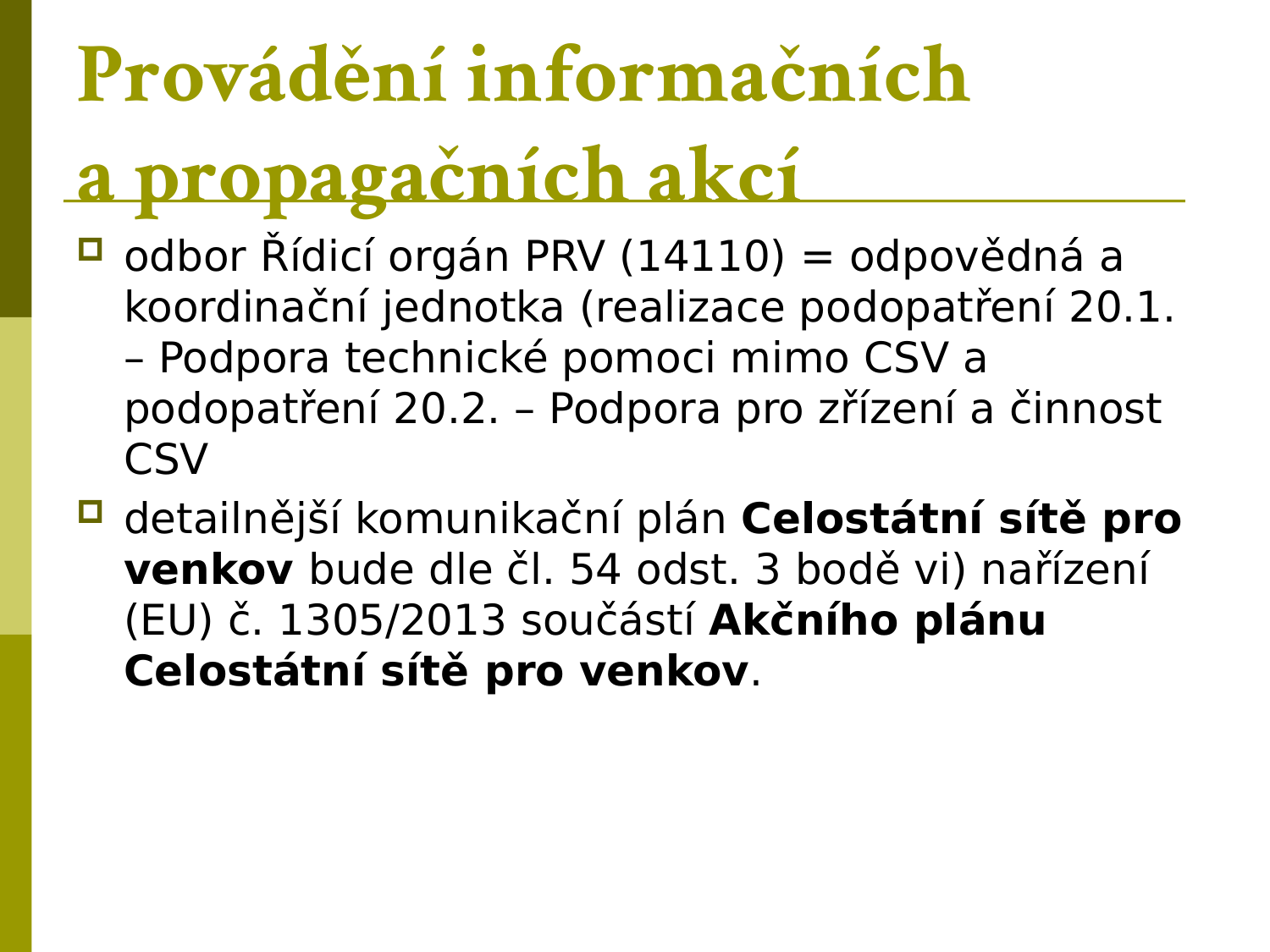

# Provádění informačních a propagačních akcí
odbor Řídicí orgán PRV (14110) = odpovědná a koordinační jednotka (realizace podopatření 20.1. – Podpora technické pomoci mimo CSV a podopatření 20.2. – Podpora pro zřízení a činnost CSV
detailnější komunikační plán Celostátní sítě pro venkov bude dle čl. 54 odst. 3 bodě vi) nařízení (EU) č. 1305/2013 součástí Akčního plánu Celostátní sítě pro venkov.